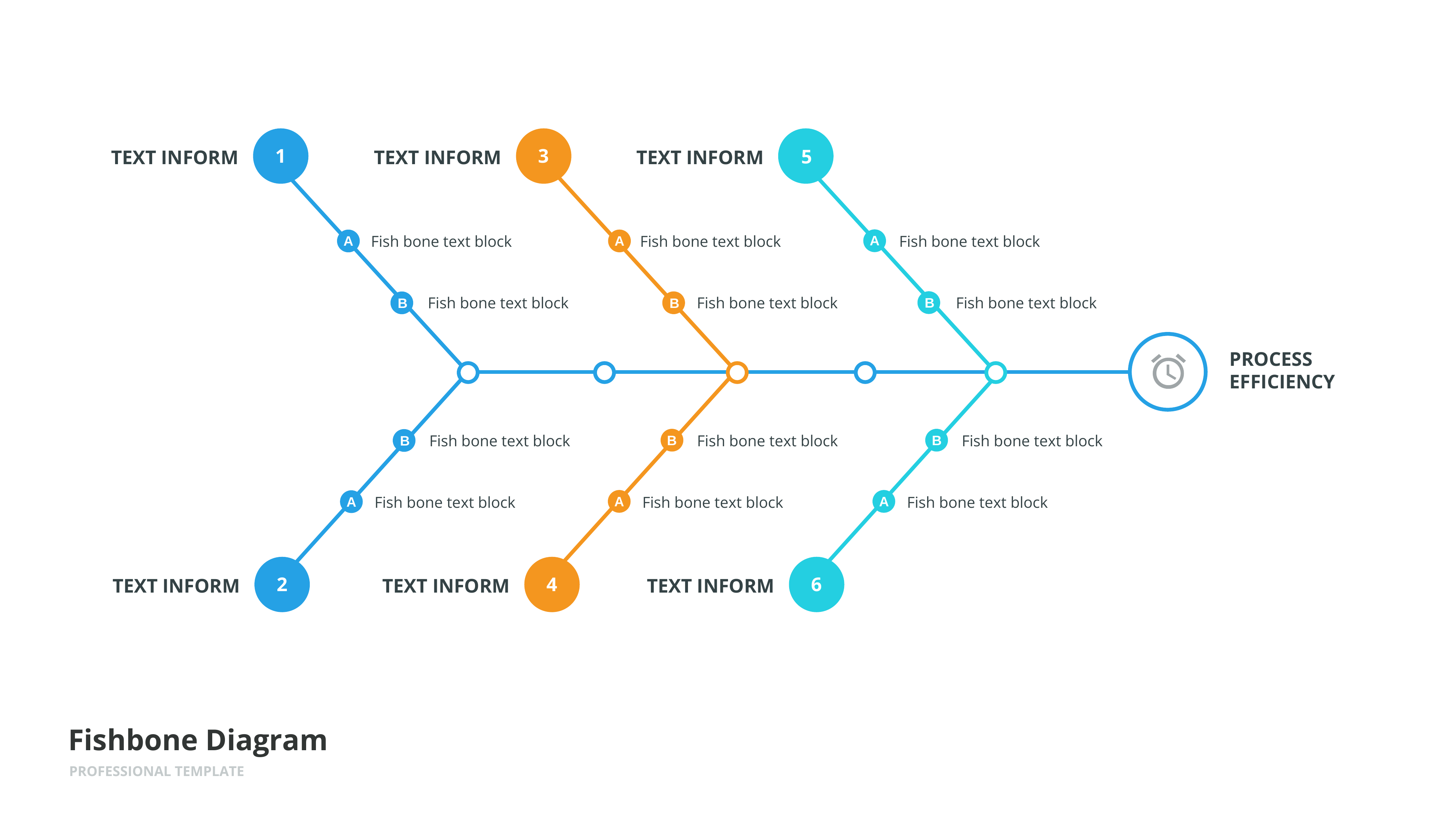

3
Text inform

Fish bone text block
A

Fish bone text block
B

5
Text inform

A
Fish bone text block

Fish bone text block
B

1
Text inform

Fish bone text block
A

Fish bone text block
B

process efficiency

B

Fish bone text block
A

2
Text inform
Fish bone text block

Fish bone text block
B

Fish bone text block
A

4
Text inform

Fish bone text block
B
A

Fish bone text block

6
Text inform